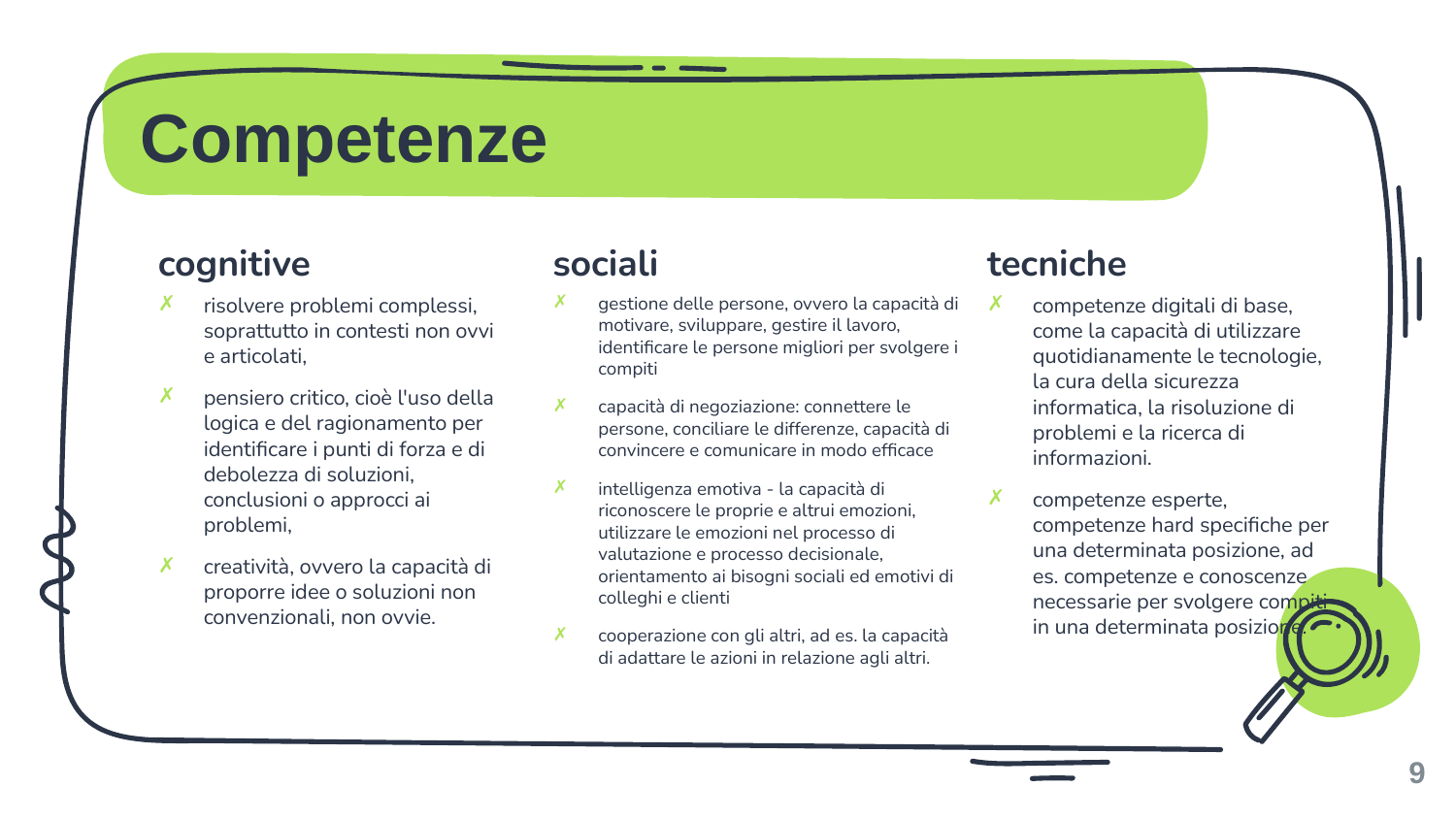

# Competenze
cognitive
risolvere problemi complessi, soprattutto in contesti non ovvi e articolati,
pensiero critico, cioè l'uso della logica e del ragionamento per identificare i punti di forza e di debolezza di soluzioni, conclusioni o approcci ai problemi,
creatività, ovvero la capacità di proporre idee o soluzioni non convenzionali, non ovvie.
sociali
gestione delle persone, ovvero la capacità di motivare, sviluppare, gestire il lavoro, identificare le persone migliori per svolgere i compiti
capacità di negoziazione: connettere le persone, conciliare le differenze, capacità di convincere e comunicare in modo efficace
intelligenza emotiva - la capacità di riconoscere le proprie e altrui emozioni, utilizzare le emozioni nel processo di valutazione e processo decisionale, orientamento ai bisogni sociali ed emotivi di colleghi e clienti
cooperazione con gli altri, ad es. la capacità di adattare le azioni in relazione agli altri.
tecniche
competenze digitali di base, come la capacità di utilizzare quotidianamente le tecnologie, la cura della sicurezza informatica, la risoluzione di problemi e la ricerca di informazioni.
competenze esperte, competenze hard specifiche per una determinata posizione, ad es. competenze e conoscenze necessarie per svolgere compiti in una determinata posizione.

9